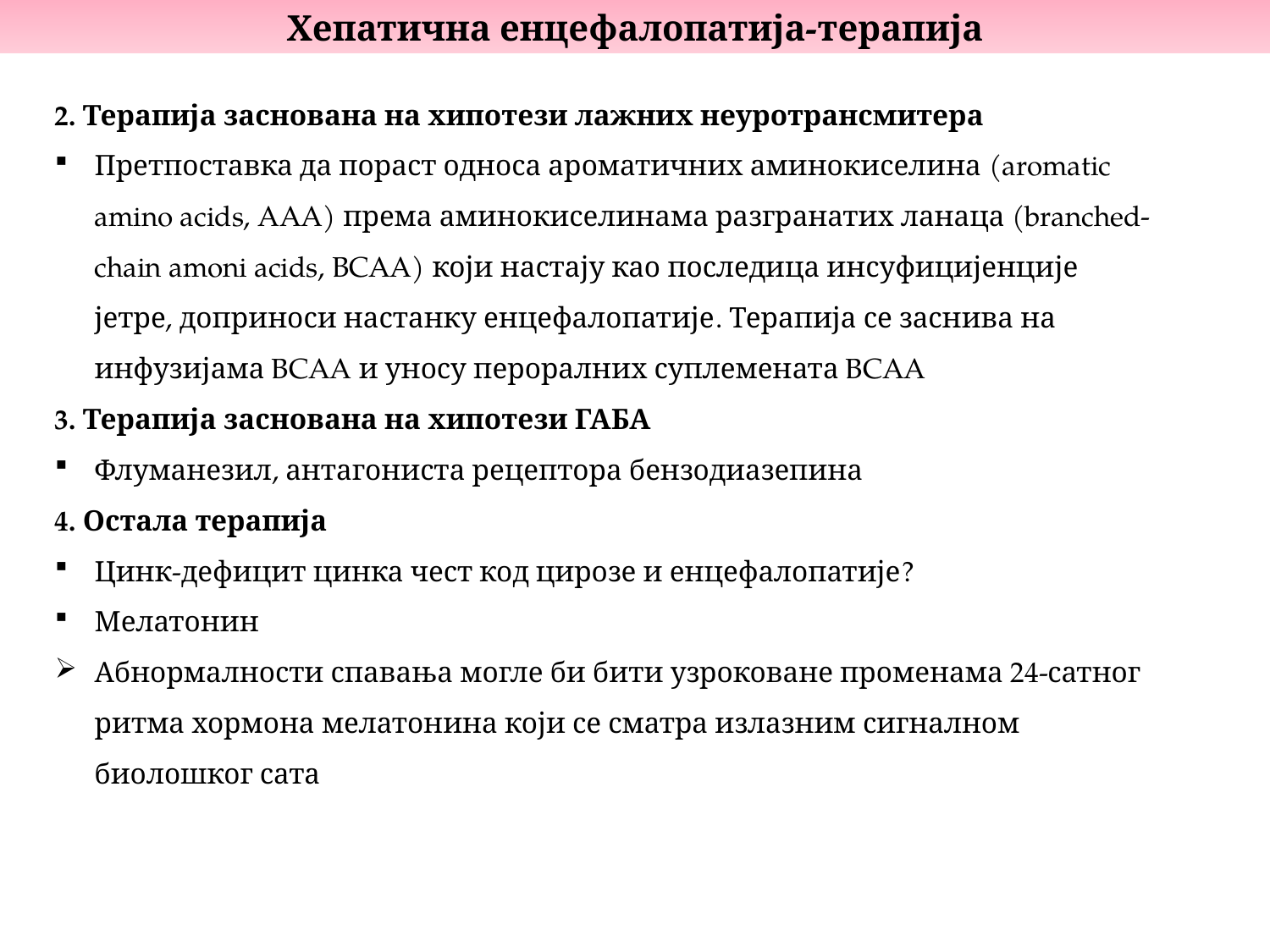

Хепатична енцефалопатија-терапија

2. Терапија заснована на хипотези лажних неуротрансмитера
Претпоставка да пораст односа ароматичних аминокиселина (aromatic amino acids, AAA) према аминокиселинама разгранатих ланаца (branched-chain amoni acids, BCAA) који настају као последица инсуфицијенције јетре, доприноси настанку енцефалопатије. Терапија се заснива на инфузијама BCAA и уносу пероралних суплемената BCAA
3. Терапија заснована на хипотези ГАБА
Флуманезил, антагониста рецептора бензодиазепина
4. Остала терапија
Цинк-дефицит цинка чест код цирозе и енцефалопатије?
Мелатонин
Абнормалности спавања могле би бити узроковане променама 24-сатног ритма хормона мелатонина који се сматра излазним сигналном биолошког сата